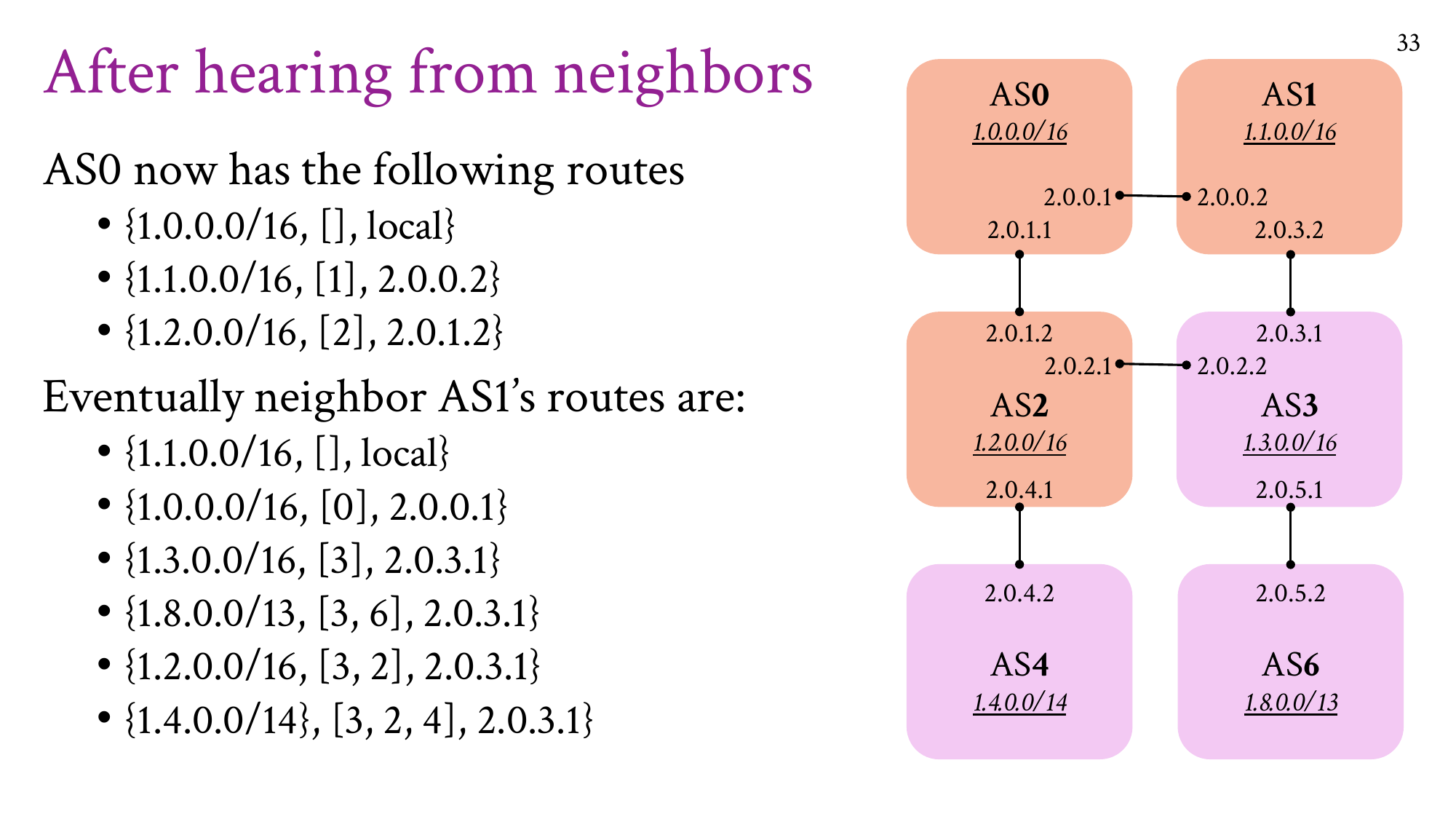

# After hearing from neighbors
AS0
1.0.0.0/16

2.0.0.1
2.0.1.1
AS1
1.1.0.0/16

2.0.0.2
2.0.3.2
2.0.1.2
2.0.2.1
AS2
1.2.0.0/16

2.0.4.1
2.0.3.1
2.0.2.2
AS3
1.3.0.0/16

2.0.5.1
2.0.4.2

AS4
1.4.0.0/14

2.0.5.2

AS6
1.8.0.0/13

AS0 now has the following routes
{1.0.0.0/16, [], local}
{1.1.0.0/16, [1], 2.0.0.2}
{1.2.0.0/16, [2], 2.0.1.2}
Eventually neighbor AS1’s routes are:
{1.1.0.0/16, [], local}
{1.0.0.0/16, [0], 2.0.0.1}
{1.3.0.0/16, [3], 2.0.3.1}
{1.8.0.0/13, [3, 6], 2.0.3.1}
{1.2.0.0/16, [3, 2], 2.0.3.1}
{1.4.0.0/14}, [3, 2, 4], 2.0.3.1}